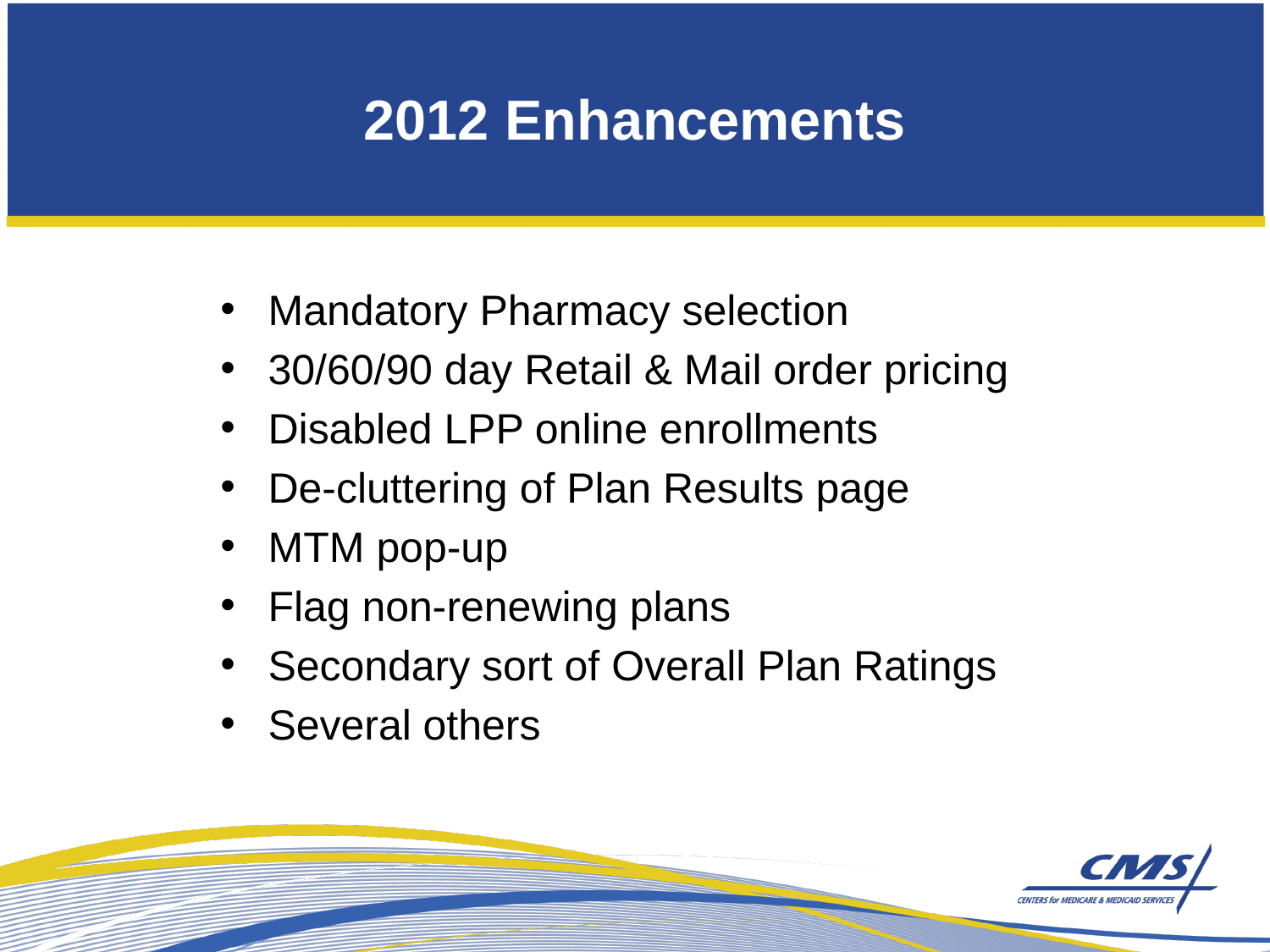

# 2012 Enhancements
Mandatory Pharmacy selection
30/60/90 day Retail & Mail order pricing
Disabled LPP online enrollments
De-cluttering of Plan Results page
MTM pop-up
Flag non-renewing plans
Secondary sort of Overall Plan Ratings
Several others